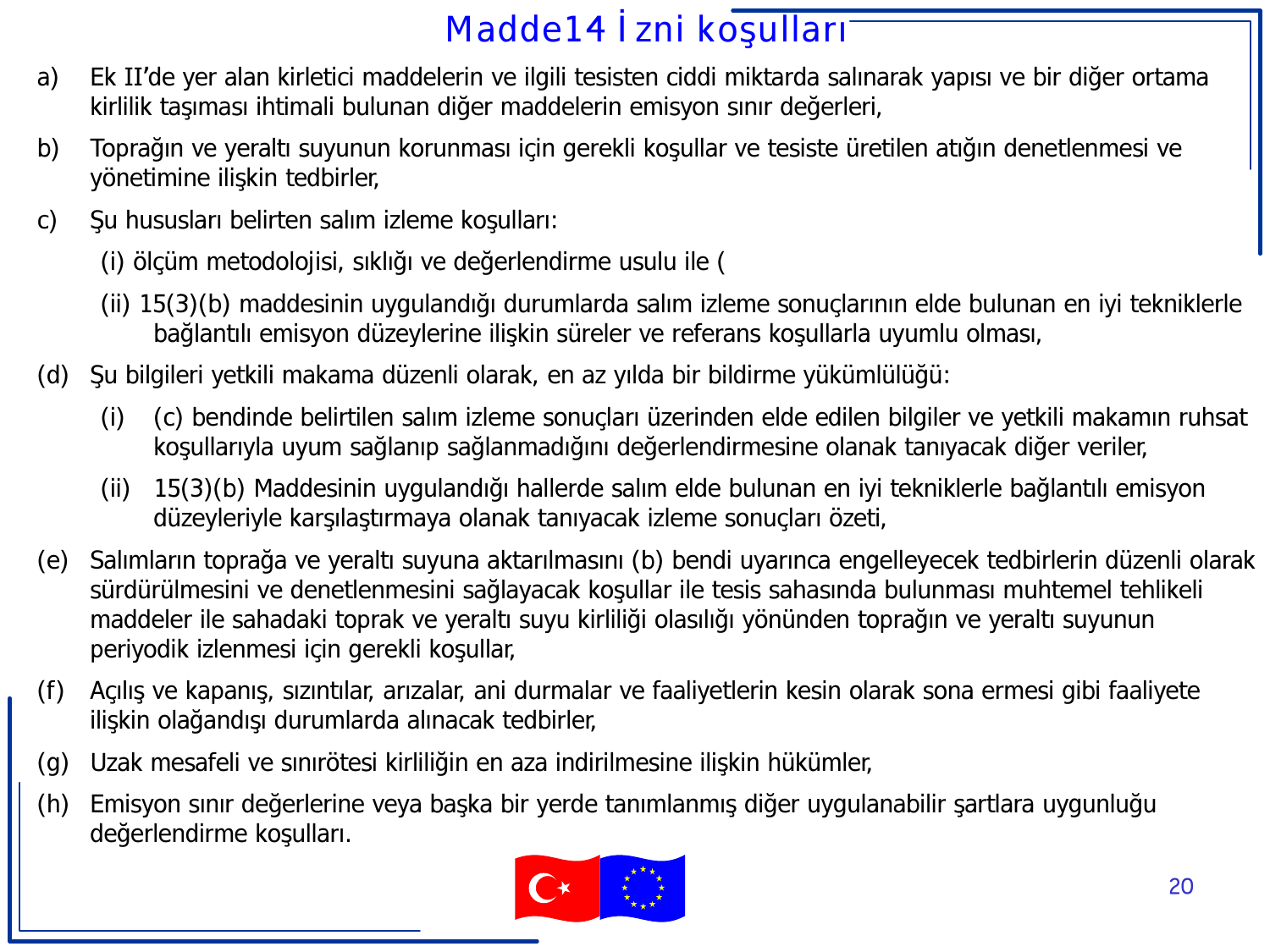

Madde14 İzni koşulları
Ek II’de yer alan kirletici maddelerin ve ilgili tesisten ciddi miktarda salınarak yapısı ve bir diğer ortama kirlilik taşıması ihtimali bulunan diğer maddelerin emisyon sınır değerleri,
Toprağın ve yeraltı suyunun korunması için gerekli koşullar ve tesiste üretilen atığın denetlenmesi ve yönetimine ilişkin tedbirler,
Şu hususları belirten salım izleme koşulları:
(i) ölçüm metodolojisi, sıklığı ve değerlendirme usulu ile (
(ii) 15(3)(b) maddesinin uygulandığı durumlarda salım izleme sonuçlarının elde bulunan en iyi tekniklerle bağlantılı emisyon düzeylerine ilişkin süreler ve referans koşullarla uyumlu olması,
Şu bilgileri yetkili makama düzenli olarak, en az yılda bir bildirme yükümlülüğü:
(i)	(c) bendinde belirtilen salım izleme sonuçları üzerinden elde edilen bilgiler ve yetkili makamın ruhsat koşullarıyla uyum sağlanıp sağlanmadığını değerlendirmesine olanak tanıyacak diğer veriler,
(ii)	15(3)(b) Maddesinin uygulandığı hallerde salım elde bulunan en iyi tekniklerle bağlantılı emisyon düzeyleriyle karşılaştırmaya olanak tanıyacak izleme sonuçları özeti,
(e)	Salımların toprağa ve yeraltı suyuna aktarılmasını (b) bendi uyarınca engelleyecek tedbirlerin düzenli olarak sürdürülmesini ve denetlenmesini sağlayacak koşullar ile tesis sahasında bulunması muhtemel tehlikeli maddeler ile sahadaki toprak ve yeraltı suyu kirliliği olasılığı yönünden toprağın ve yeraltı suyunun periyodik izlenmesi için gerekli koşullar,
(f)	Açılış ve kapanış, sızıntılar, arızalar, ani durmalar ve faaliyetlerin kesin olarak sona ermesi gibi faaliyete ilişkin olağandışı durumlarda alınacak tedbirler,
(g)	Uzak mesafeli ve sınırötesi kirliliğin en aza indirilmesine ilişkin hükümler,
(h)	Emisyon sınır değerlerine veya başka bir yerde tanımlanmış diğer uygulanabilir şartlara uygunluğu değerlendirme koşulları.
20